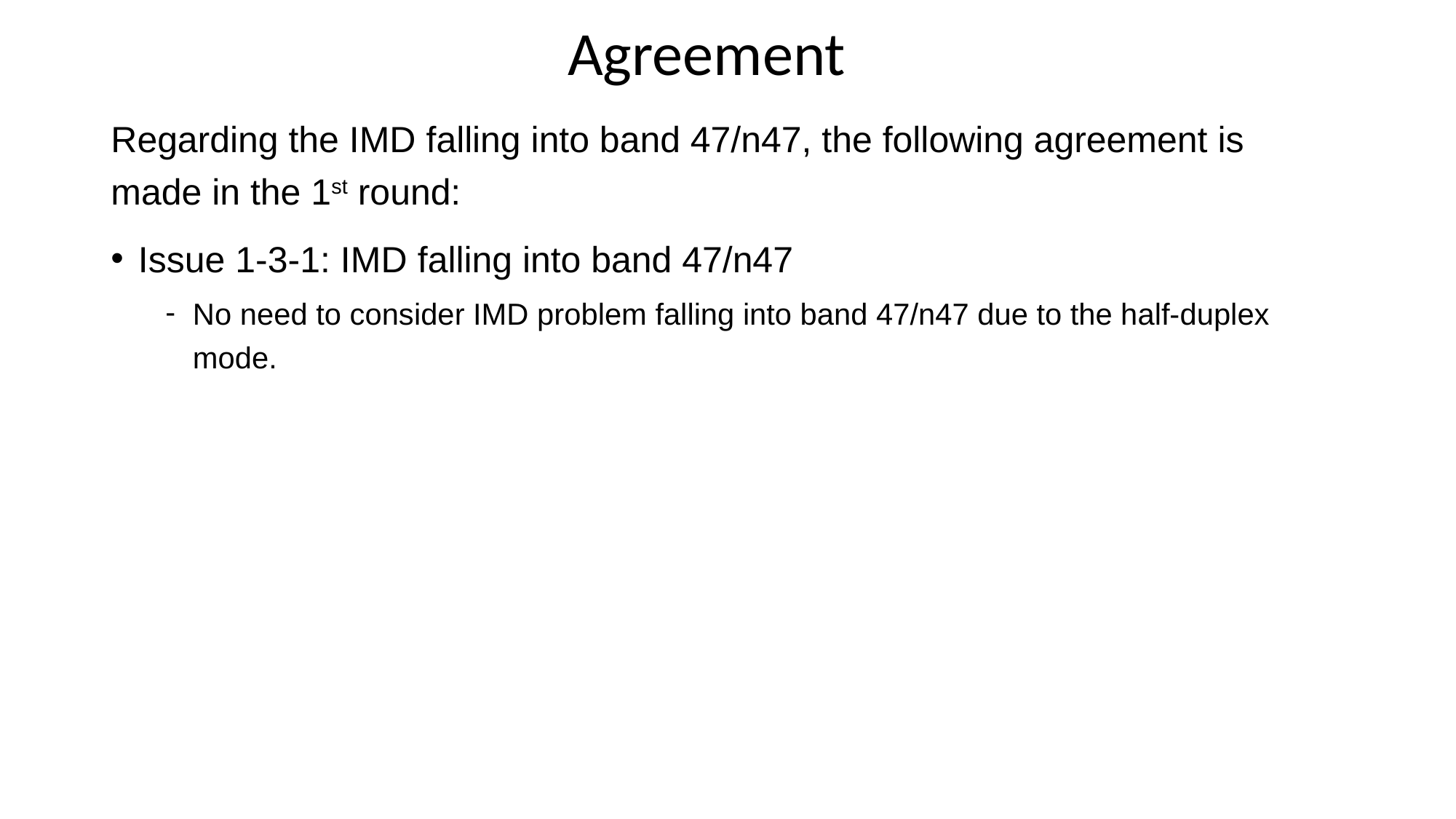

# Agreement
Regarding the IMD falling into band 47/n47, the following agreement is made in the 1st round:
Issue 1-3-1: IMD falling into band 47/n47
No need to consider IMD problem falling into band 47/n47 due to the half-duplex mode.